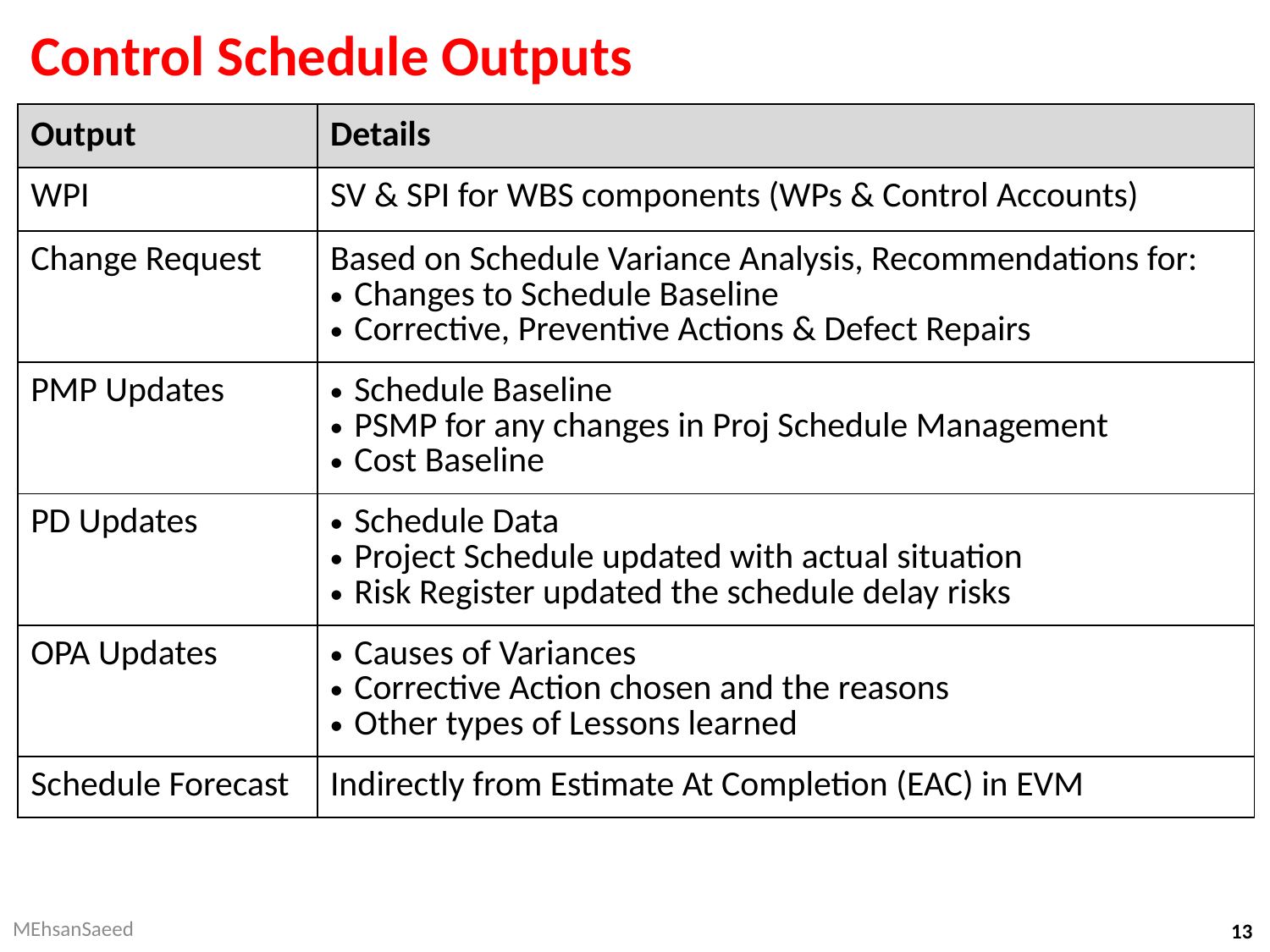

# Control Schedule Outputs
| Output | Details |
| --- | --- |
| WPI | SV & SPI for WBS components (WPs & Control Accounts) |
| Change Request | Based on Schedule Variance Analysis, Recommendations for: Changes to Schedule Baseline Corrective, Preventive Actions & Defect Repairs |
| PMP Updates | Schedule Baseline PSMP for any changes in Proj Schedule Management Cost Baseline |
| PD Updates | Schedule Data Project Schedule updated with actual situation Risk Register updated the schedule delay risks |
| OPA Updates | Causes of Variances Corrective Action chosen and the reasons Other types of Lessons learned |
| Schedule Forecast | Indirectly from Estimate At Completion (EAC) in EVM |
MEhsanSaeed
13